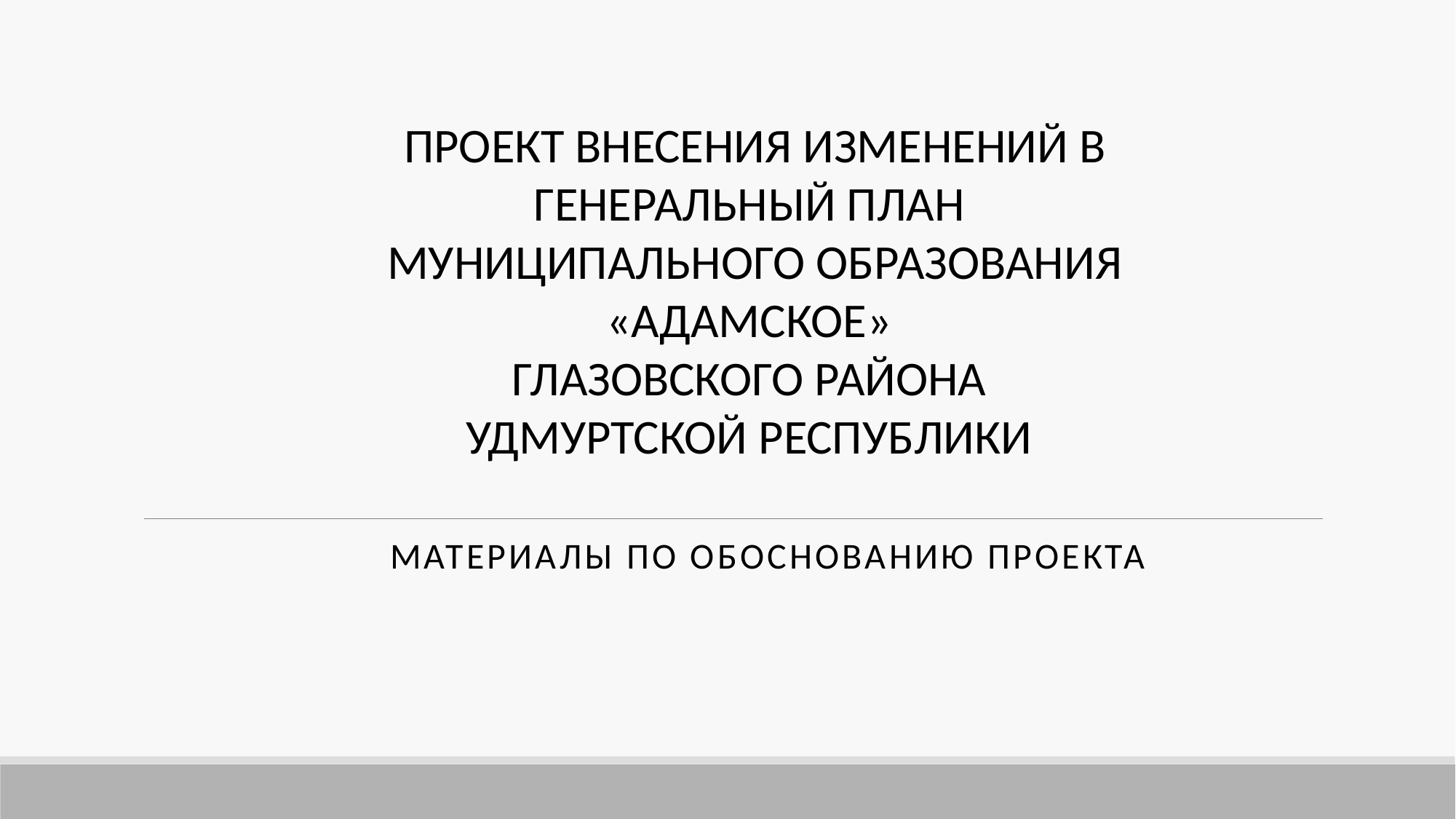

ПРОЕКТ ВНЕСЕНИЯ ИЗМЕНЕНИЙ В ГЕНЕРАЛЬНЫЙ ПЛАН
МУНИЦИПАЛЬНОГО ОБРАЗОВАНИЯ «АДАМСКОЕ»
ГЛАЗОВСКОГО РАЙОНА
УДМУРТСКОЙ РЕСПУБЛИКИ
Материалы по обоснованию проекта